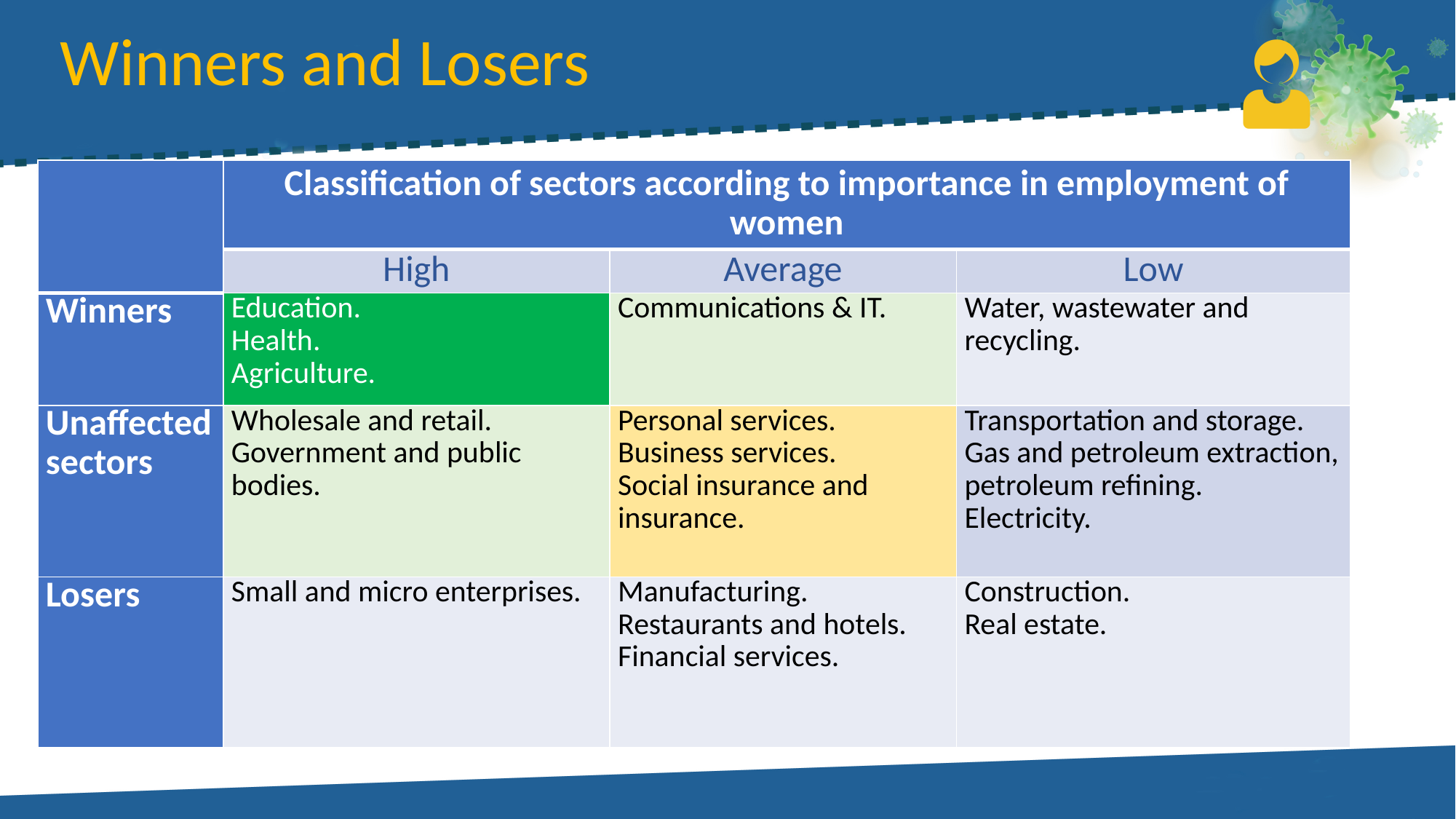

# Winners and Losers
|  | Classification of sectors according to importance in employment of women |  |  |
| --- | --- | --- | --- |
|  | High | Average | Low |
| Winners | Education. Health. Agriculture. | Communications & IT. | Water, wastewater and recycling. |
| Unaffected sectors | Wholesale and retail. Government and public bodies. | Personal services. Business services. Social insurance and insurance. | Transportation and storage. Gas and petroleum extraction, petroleum refining. Electricity. |
| Losers | Small and micro enterprises. | Manufacturing. Restaurants and hotels. Financial services. | Construction. Real estate. |